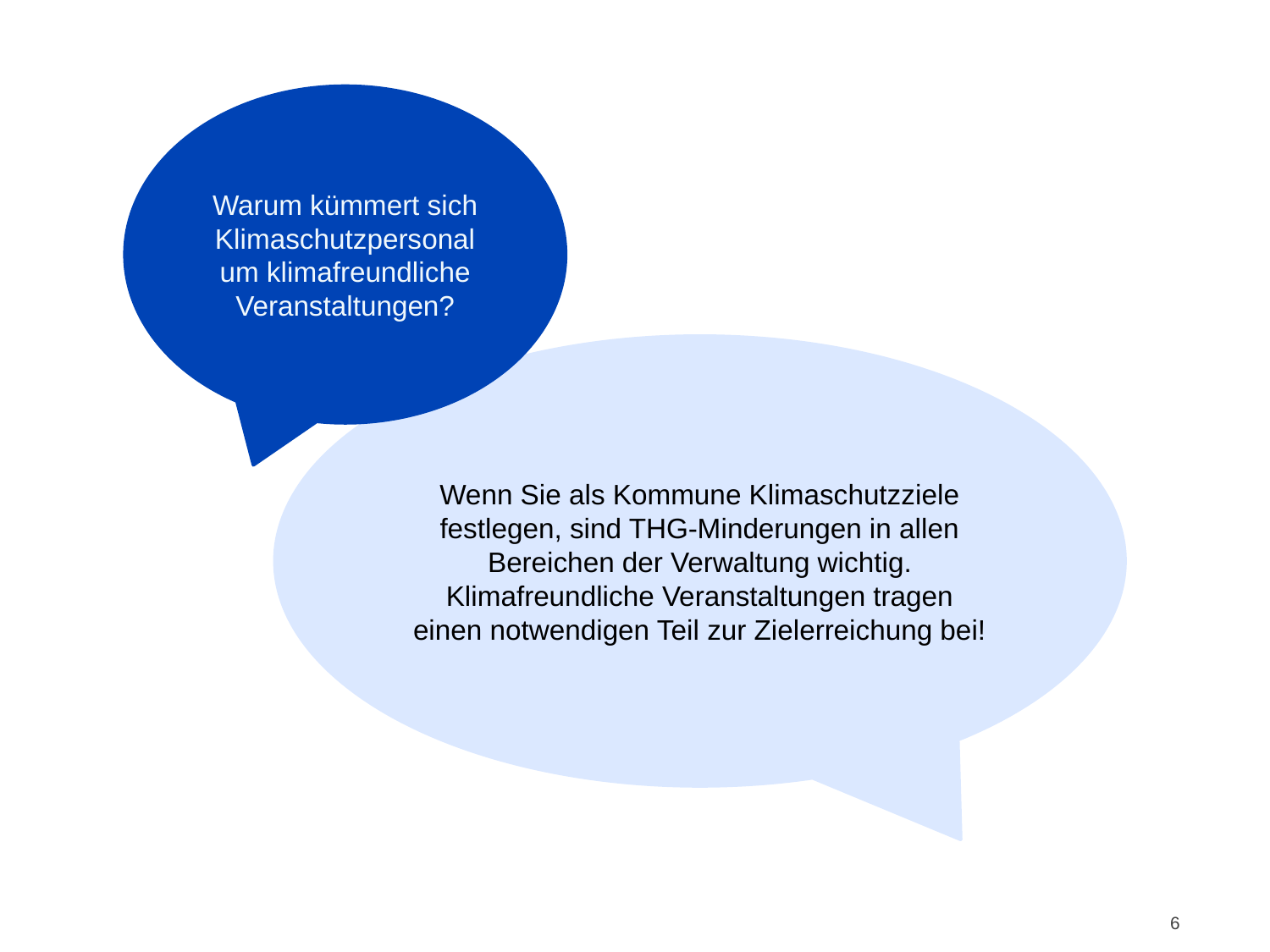

# Argumente 6
Warum kümmert sich Klimaschutzpersonal um klimafreundliche Veranstaltungen?
Wenn Sie als Kommune Klimaschutzziele festlegen, sind THG-Minderungen in allen Bereichen der Verwaltung wichtig. Klimafreundliche Veranstaltungen tragen einen notwendigen Teil zur Zielerreichung bei!